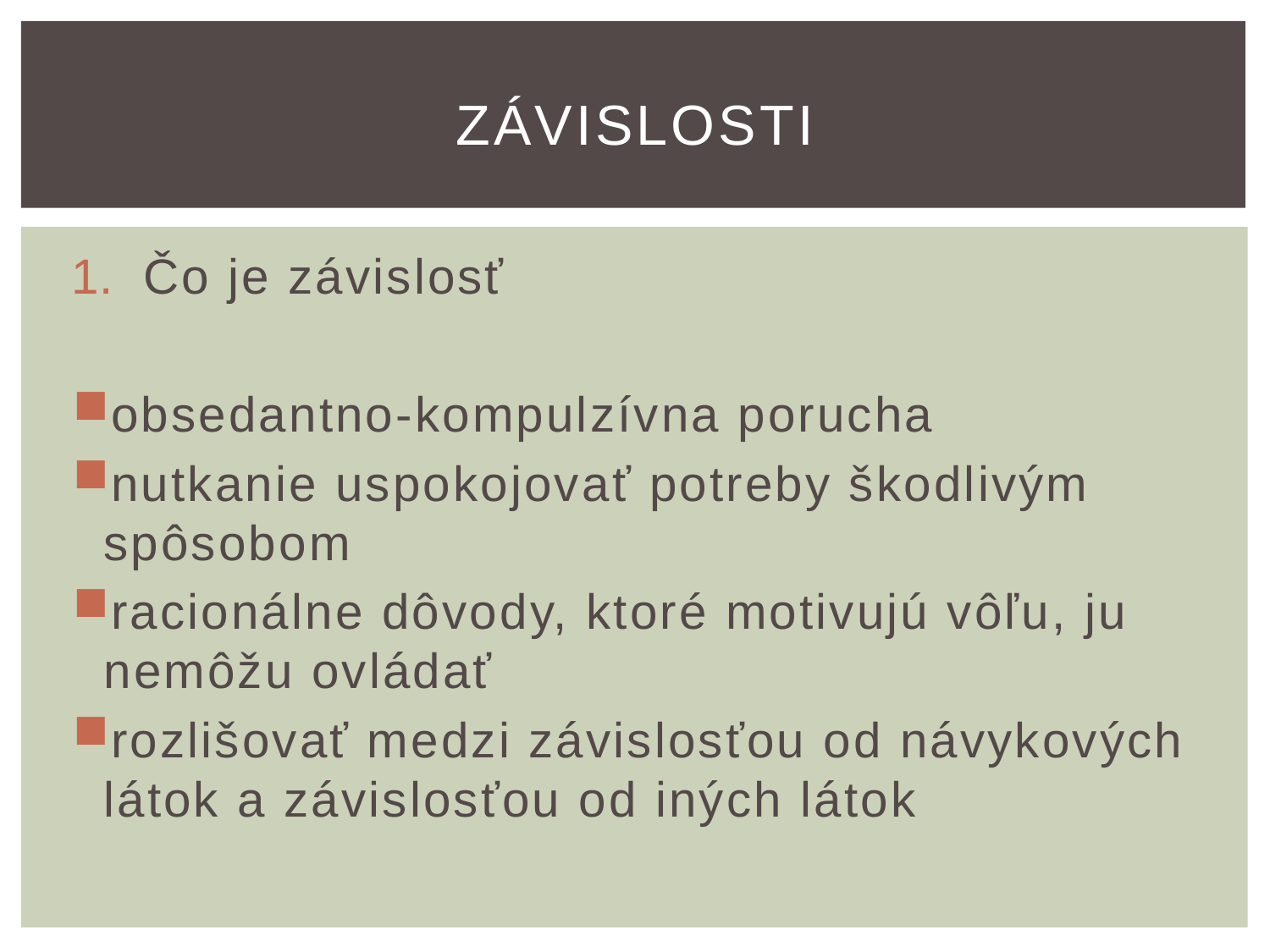

# Závislosti
Čo je závislosť

obsedantno-kompulzívna porucha
nutkanie uspokojovať potreby škodlivým spôsobom
racionálne dôvody, ktoré motivujú vôľu, ju nemôžu ovládať
rozlišovať medzi závislosťou od návykových látok a závislosťou od iných látok